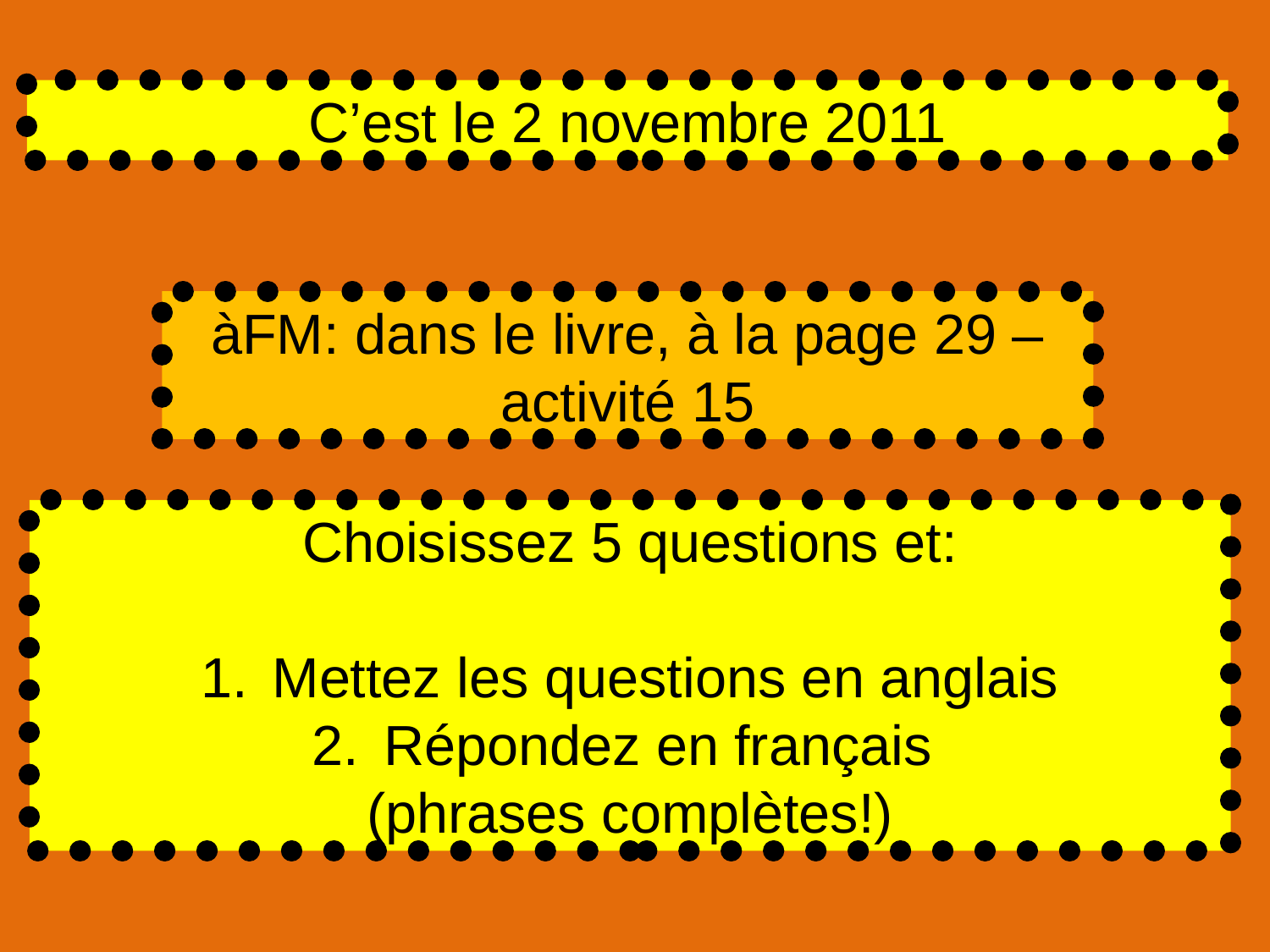

C’est le 2 novembre 2011
àFM: dans le livre, à la page 29 – activité 15
Choisissez 5 questions et:

Mettez les questions en anglais
Répondez en français
(phrases complètes!)